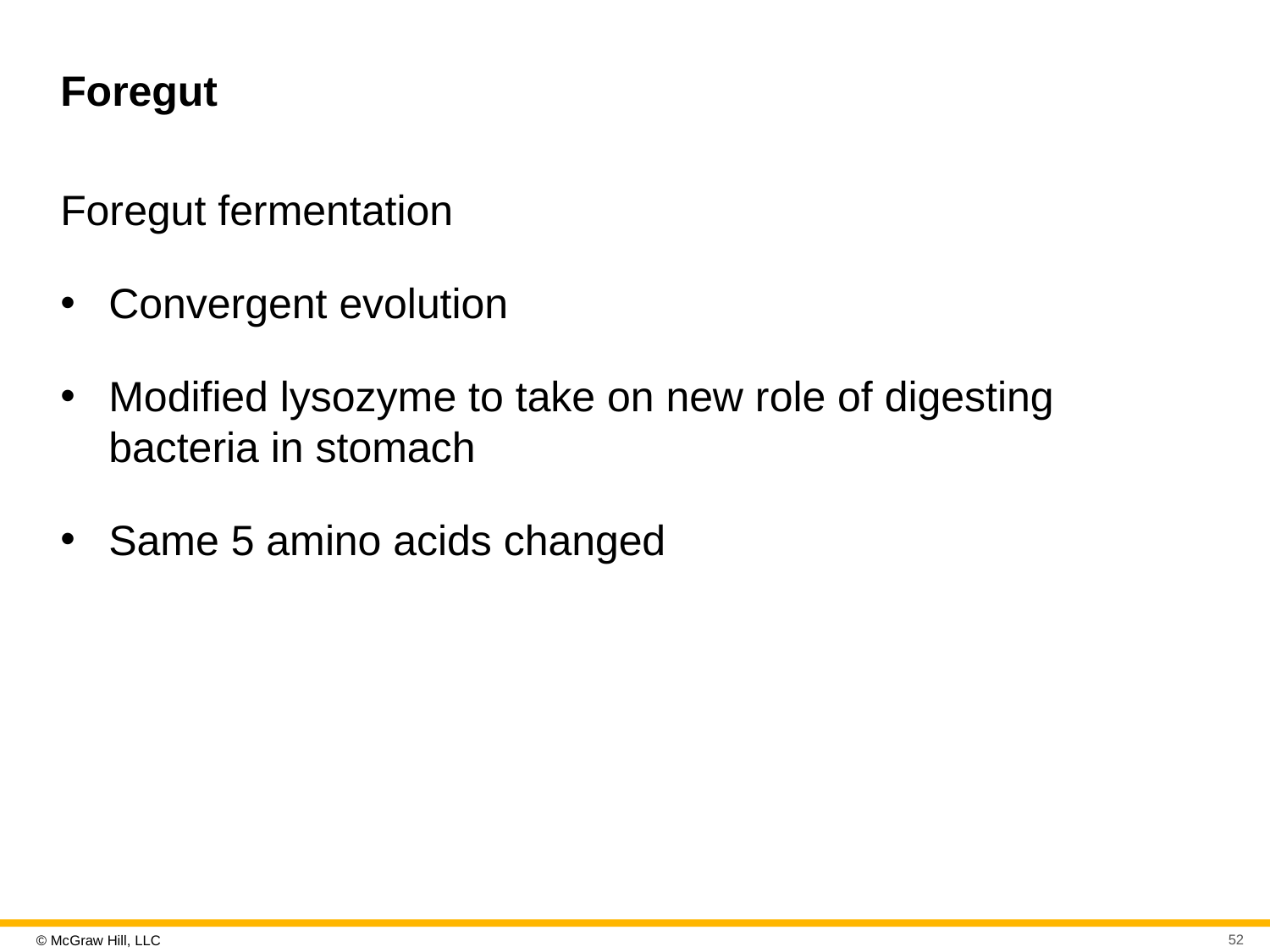

# Foregut
Foregut fermentation
Convergent evolution
Modified lysozyme to take on new role of digesting bacteria in stomach
Same 5 amino acids changed
52